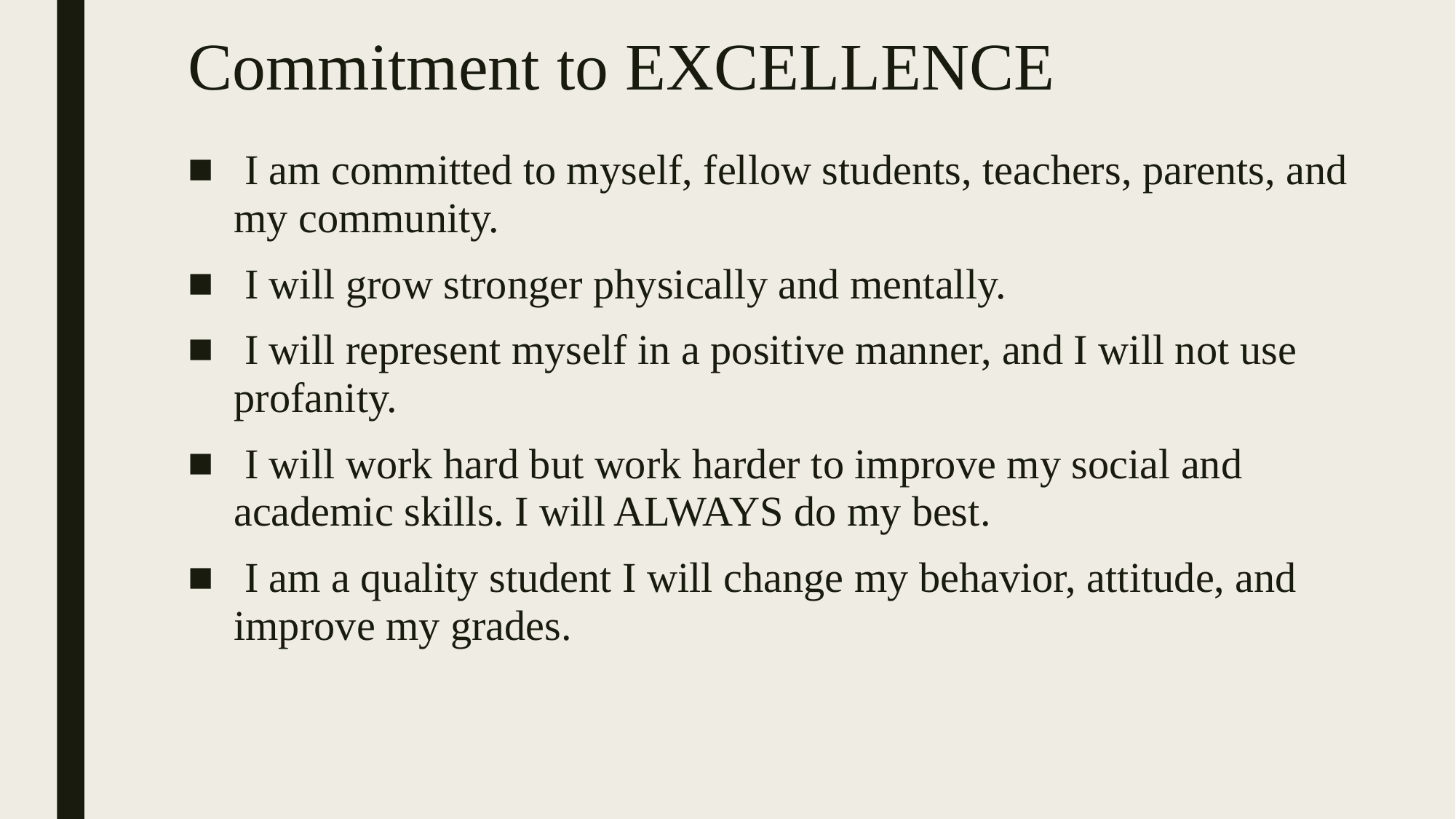

# Commitment to EXCELLENCE
 I am committed to myself, fellow students, teachers, parents, and my community.
 I will grow stronger physically and mentally.
 I will represent myself in a positive manner, and I will not use profanity.
 I will work hard but work harder to improve my social and academic skills. I will ALWAYS do my best.
 I am a quality student I will change my behavior, attitude, and improve my grades.